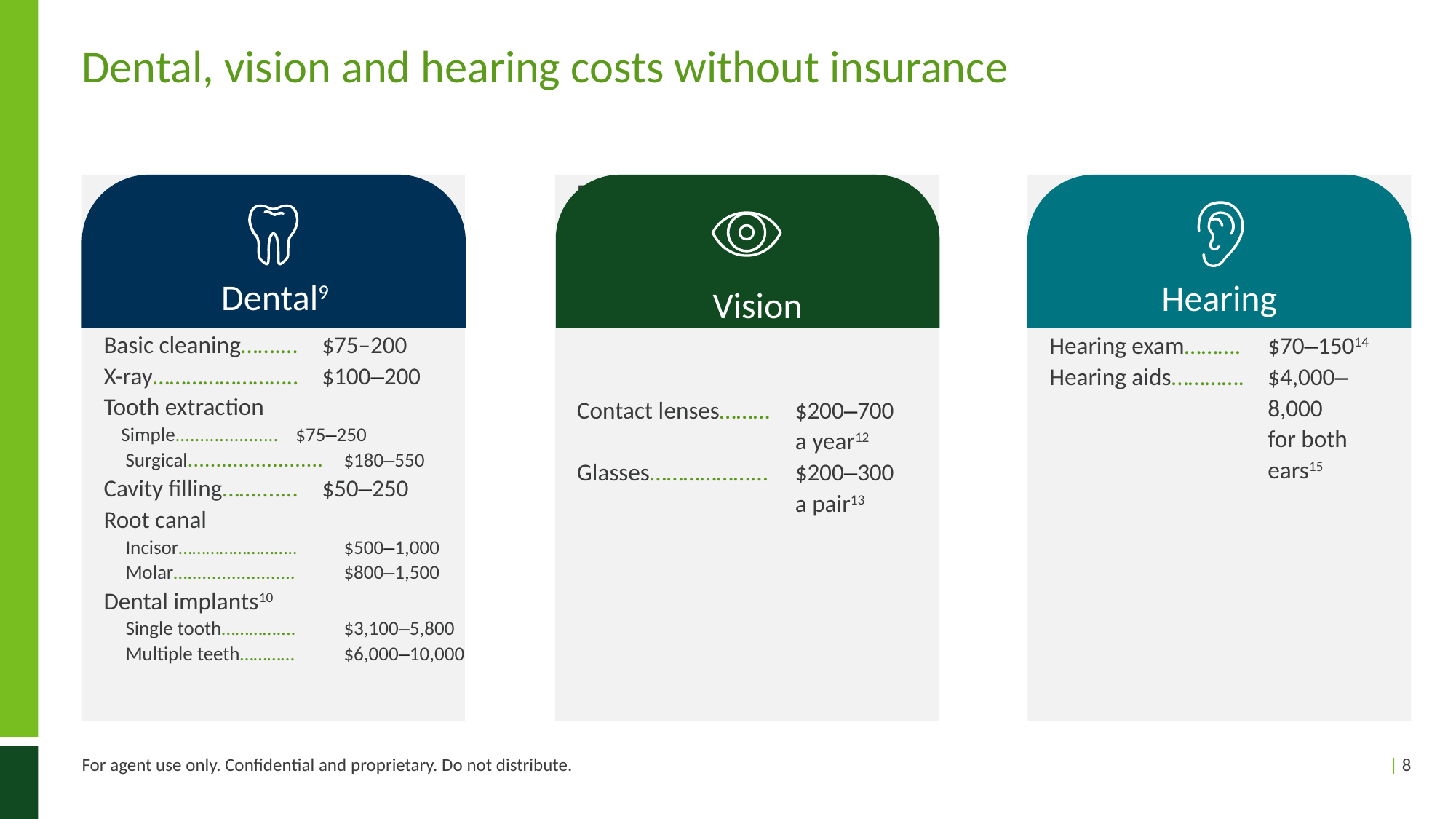

# Dental, vision and hearing costs without insurance

Basic cleaning…….…	$75–200
X-ray……………………..	$100–200
Tooth extraction
    Simple.....................    $75–250
Surgical……………………	$180–550
Cavity filling……....…	$50–250
Root canal
Incisor……………………..	$500–1,000
Molar…......................	$800–1,500
Dental implants10
Single tooth…………....	$3,100–5,800
Multiple teeth…………	$6,000–10,000

Eye exams…………….	$50-25011

Contact lenses………	$200–700
		a year12
Glasses………………...	$200–300
		a pair13

Hearing exam……….	$70–15014
Hearing aids………….	$4,000–			8,000
		for both
		ears15

Dental9
Hearing
Vision
For agent use only. Confidential and proprietary. Do not distribute.
| 8